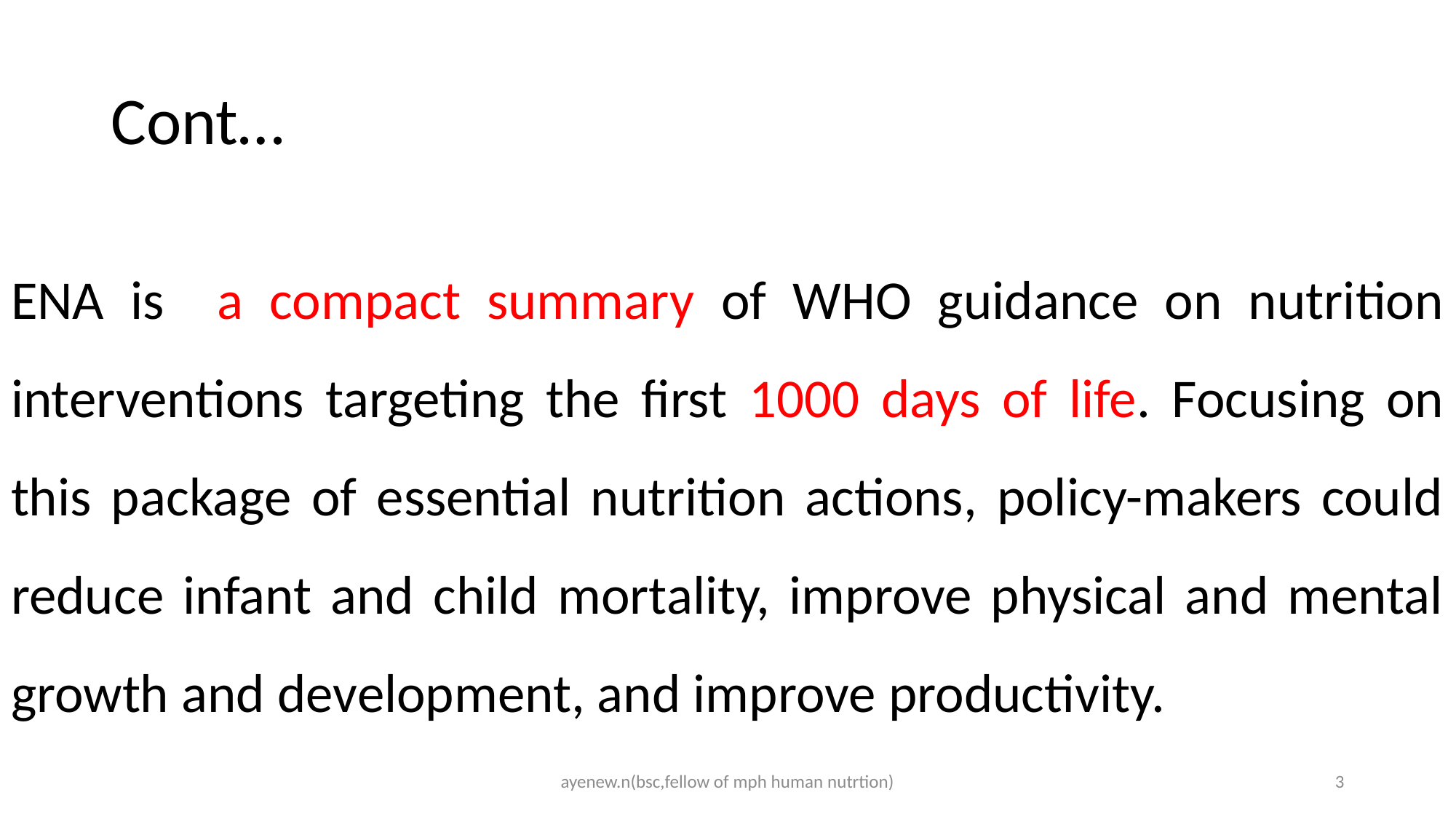

# Cont…

ENA is  a compact summary of WHO guidance on nutrition interventions targeting the first 1000 days of life. Focusing on this package of essential nutrition actions, policy-makers could reduce infant and child mortality, improve physical and mental growth and development, and improve productivity.
ayenew.n(bsc,fellow of mph human nutrtion)
3